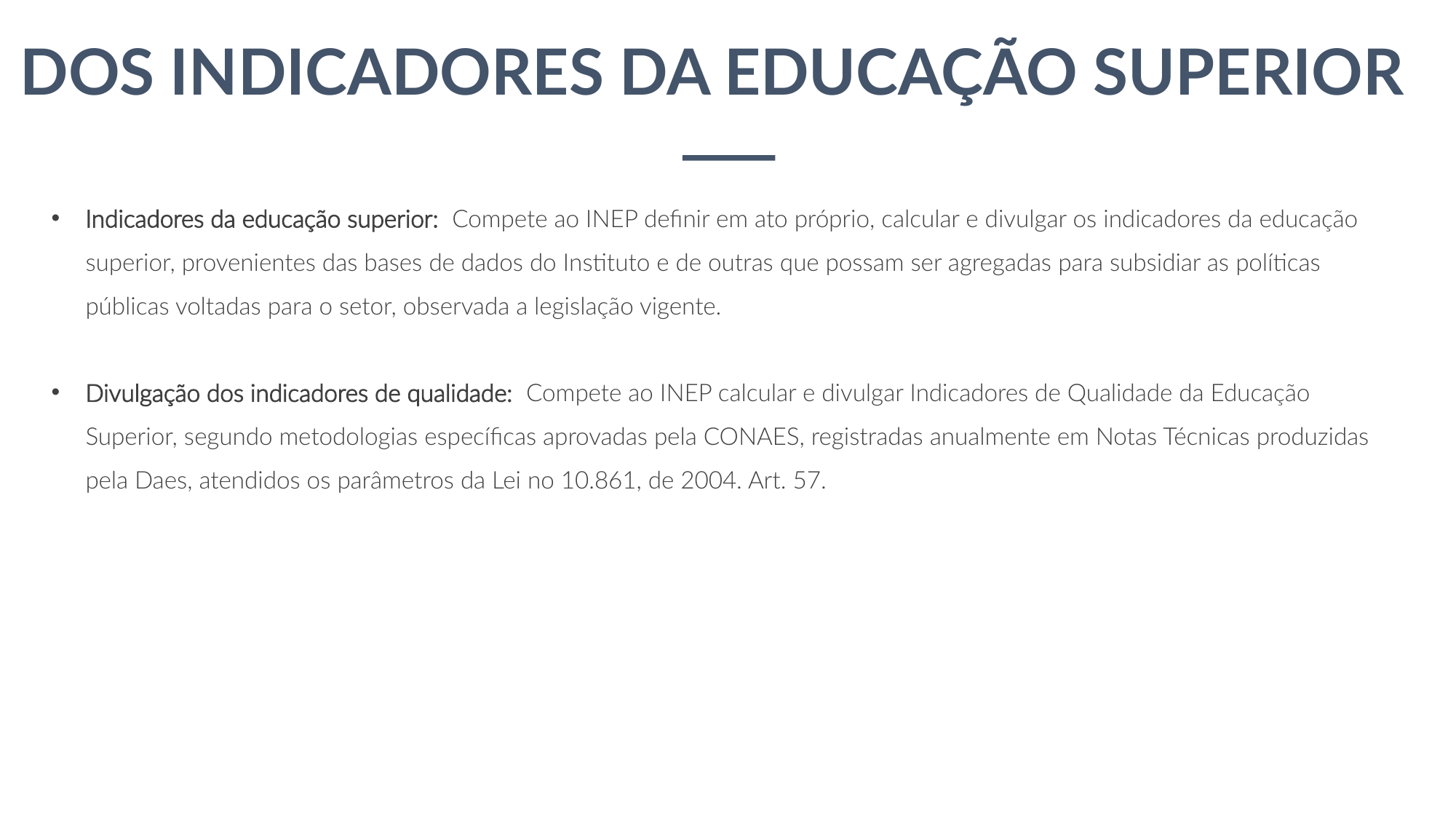

DOS INDICADORES DA EDUCAÇÃO SUPERIOR

Indicadores da educação superior:  Compete ao INEP definir em ato próprio, calcular e divulgar os indicadores da educação superior, provenientes das bases de dados do Instituto e de outras que possam ser agregadas para subsidiar as políticas públicas voltadas para o setor, observada a legislação vigente.

Divulgação dos indicadores de qualidade:  Compete ao INEP calcular e divulgar Indicadores de Qualidade da Educação Superior, segundo metodologias específicas aprovadas pela CONAES, registradas anualmente em Notas Técnicas produzidas pela Daes, atendidos os parâmetros da Lei no 10.861, de 2004. Art. 57.